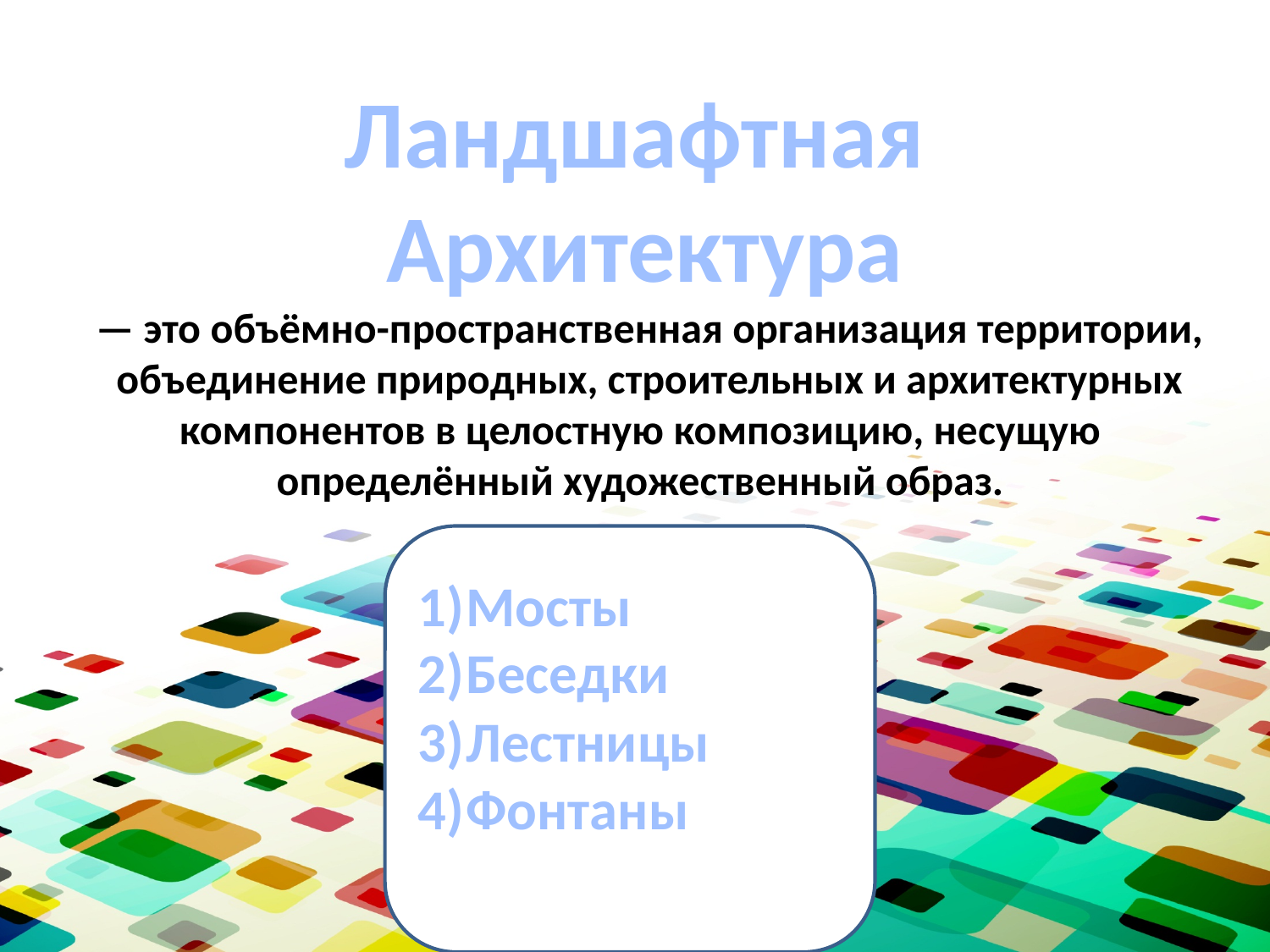

Ландшафтная
Архитектура
 — это объёмно-пространственная организация территории,
 объединение природных, строительных и архитектурных компонентов в целостную композицию, несущую
определённый художественный образ.
Мосты
Беседки
Лестницы
Фонтаны